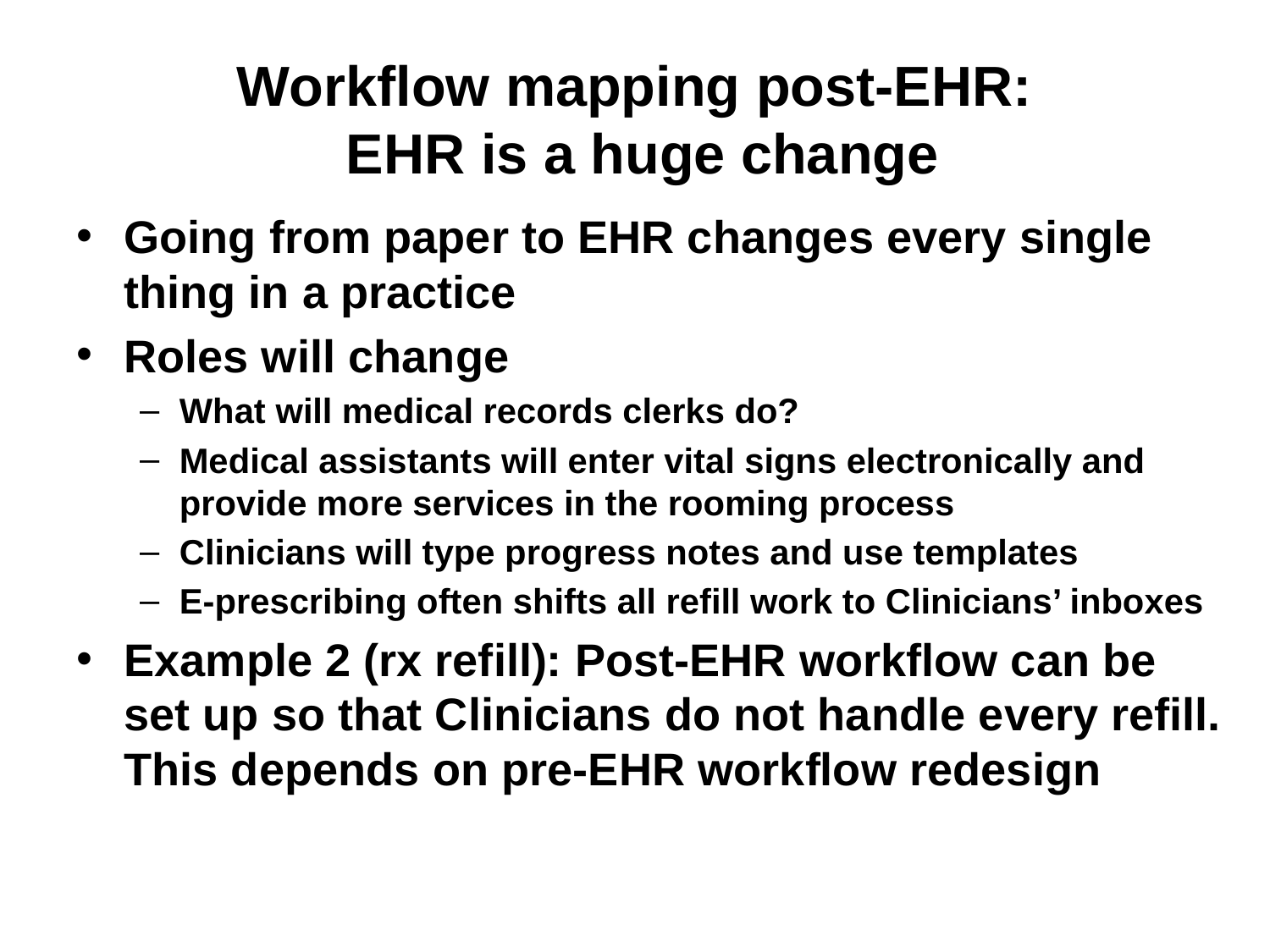

# Workflow mapping post-EHR: EHR is a huge change
Going from paper to EHR changes every single thing in a practice
Roles will change
What will medical records clerks do?
Medical assistants will enter vital signs electronically and provide more services in the rooming process
Clinicians will type progress notes and use templates
E-prescribing often shifts all refill work to Clinicians’ inboxes
Example 2 (rx refill): Post-EHR workflow can be set up so that Clinicians do not handle every refill. This depends on pre-EHR workflow redesign